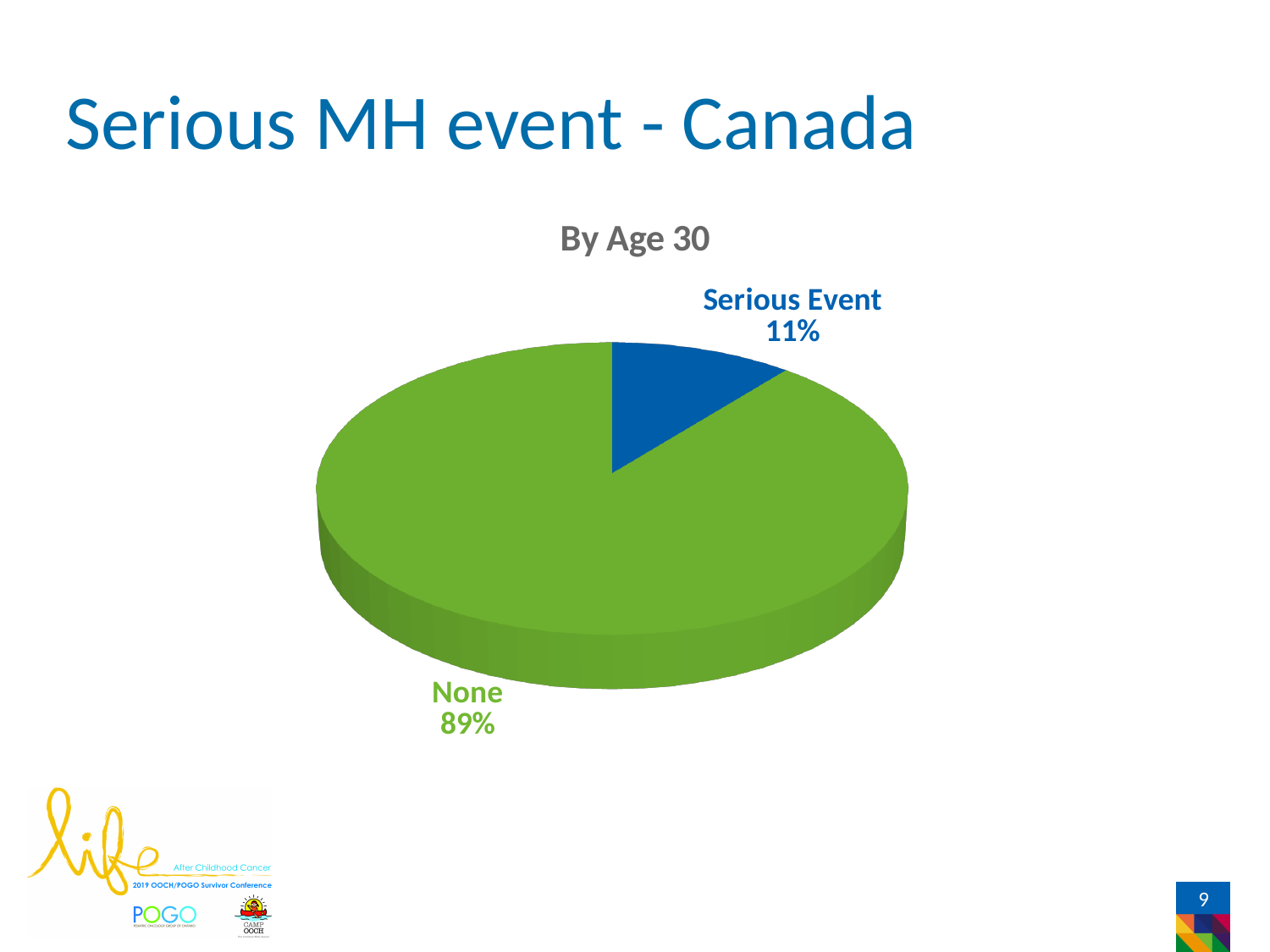

# Serious MH event - Canada

[unsupported chart]